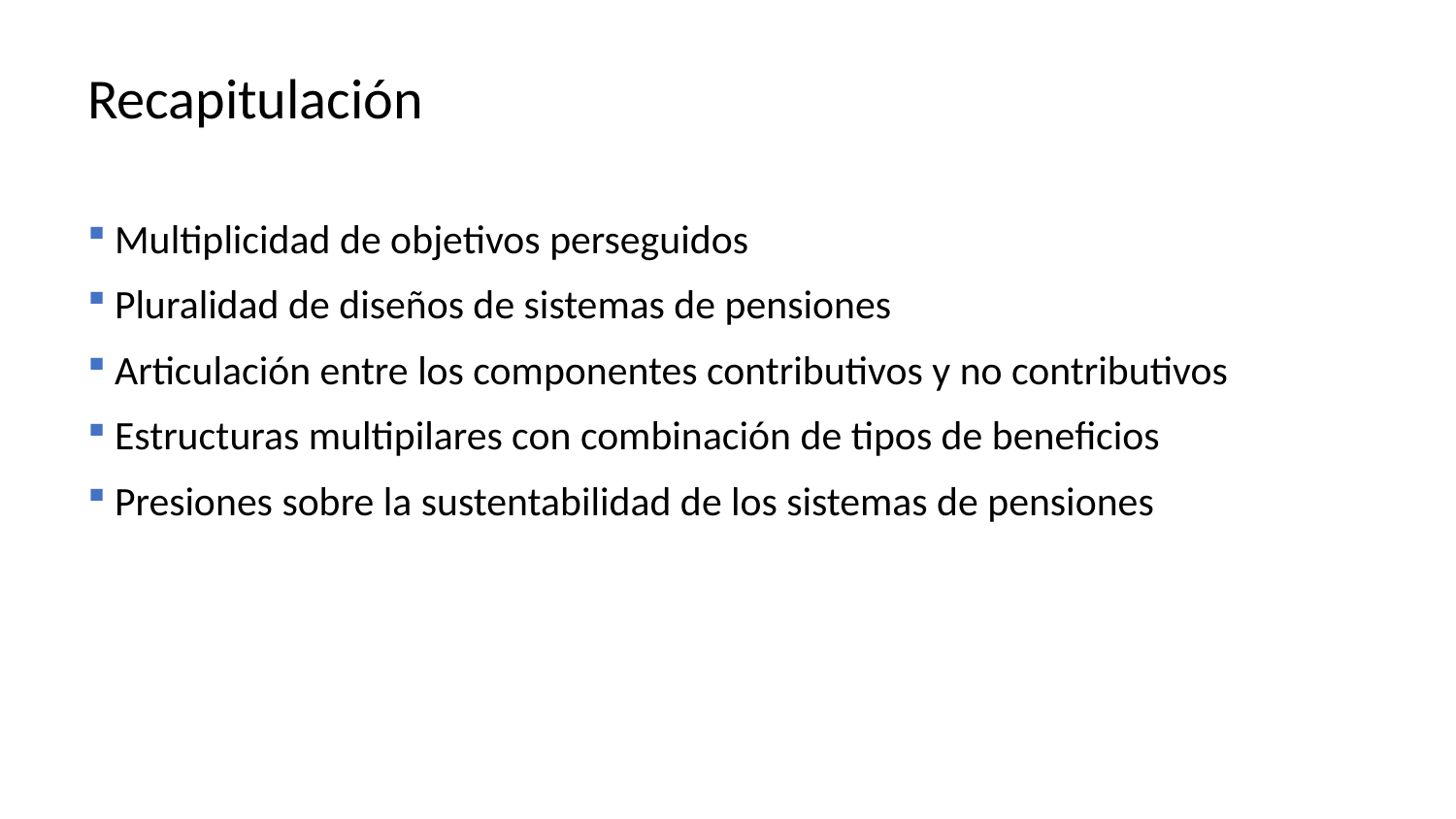

# Recapitulación

Multiplicidad de objetivos perseguidos
Pluralidad de diseños de sistemas de pensiones
Articulación entre los componentes contributivos y no contributivos
Estructuras multipilares con combinación de tipos de beneficios
Presiones sobre la sustentabilidad de los sistemas de pensiones